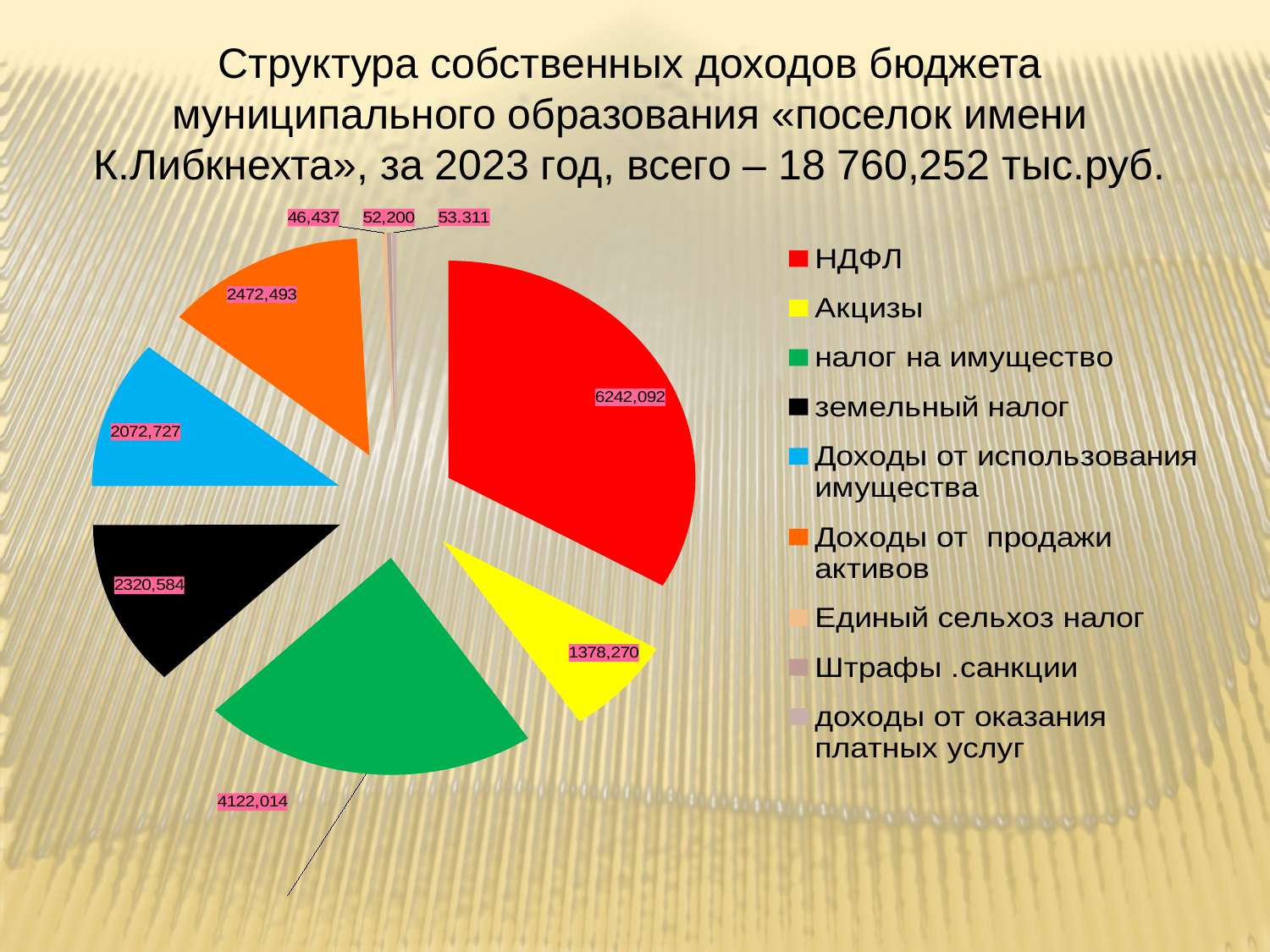

Структура собственных доходов бюджета муниципального образования «поселок имени К.Либкнехта», за 2023 год, всего – 18 760,252 тыс.руб.

### Chart

| Category | Столбец2 |
|---|---|
| НДФЛ | 6242.092 |
| Акцизы | 1378.27 |
| налог на имущество | 4122.014 |
| земельный налог | 2320.584 |
| Доходы от использования имущества | 2072.727 |
| Доходы от  продажи активов | 2472.493 |
| Единый сельхоз налог | 46.437 |
| Штрафы .санкции | 52.2 |
| доходы от оказания платных услуг | 53.311 |